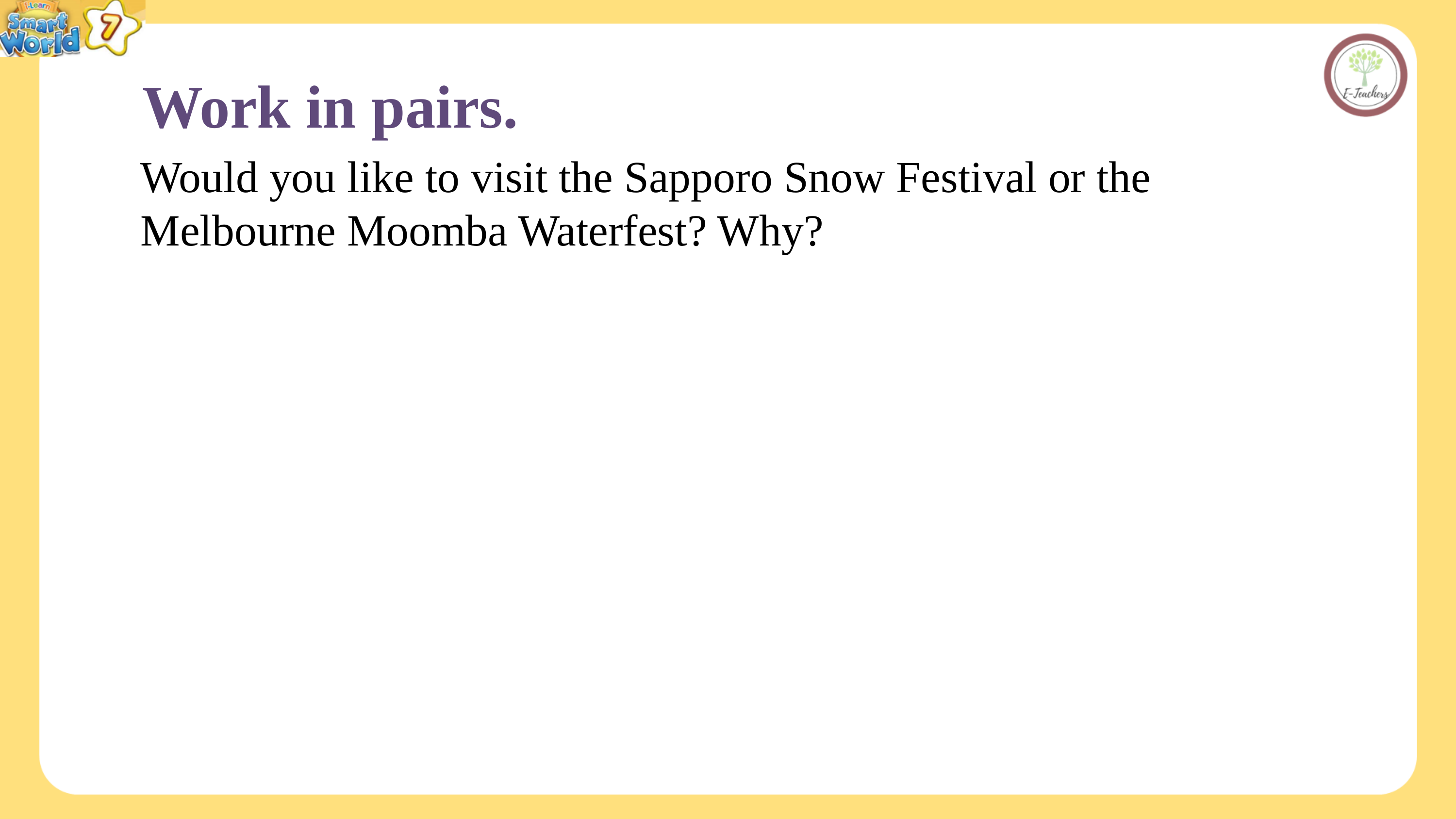

Work in pairs.
Would you like to visit the Sapporo Snow Festival or the Melbourne Moomba Waterfest? Why?